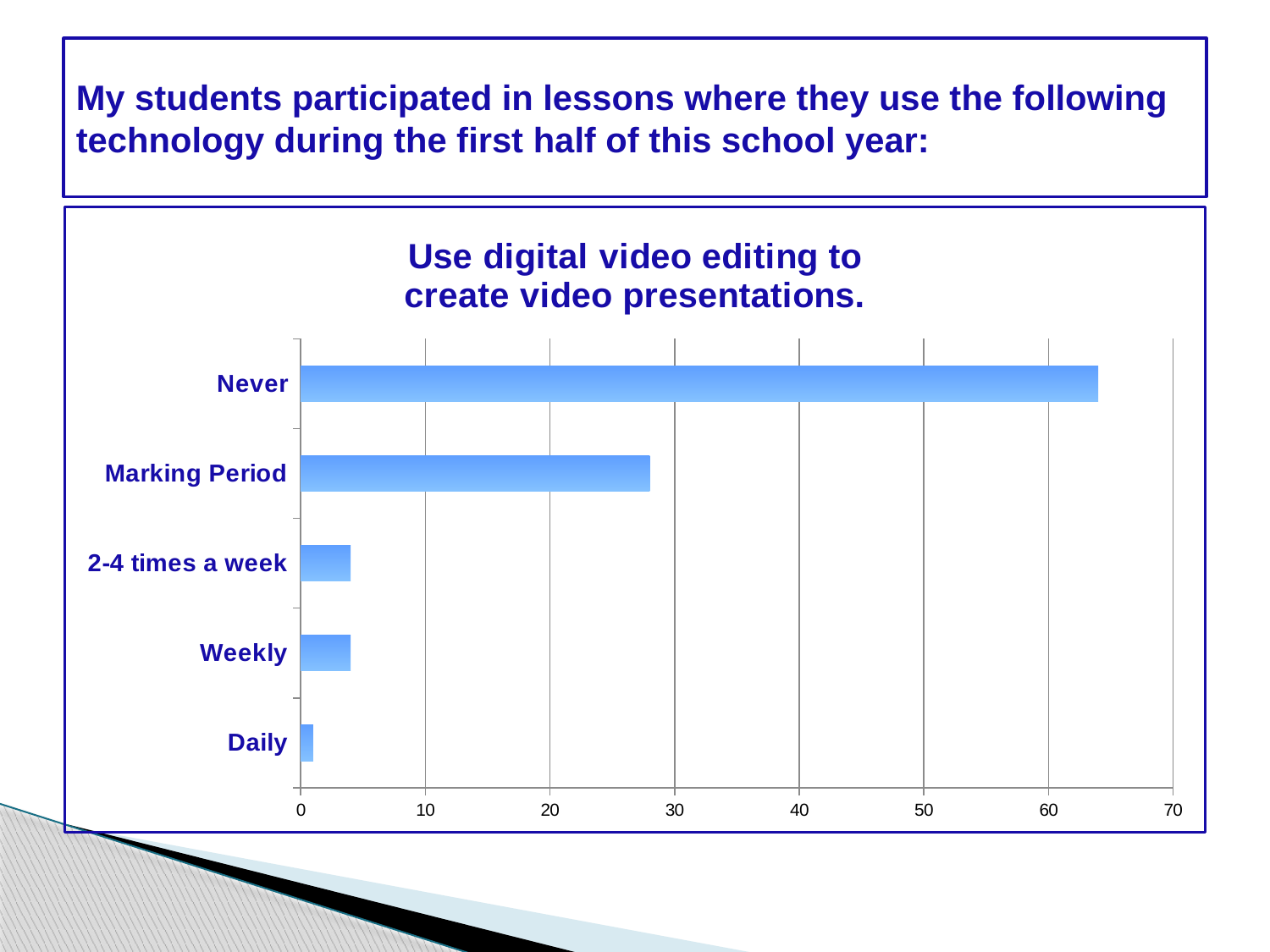

# My students participated in lessons where they use the following technology during the first half of this school year:

### Chart: Use digital video editing to
 create video presentations.

| Category | Total |
|---|---|
| Daily | 1.0 |
| Weekly | 4.0 |
| 2-4 times a week | 4.0 |
| Marking Period | 28.0 |
| Never | 64.0 |